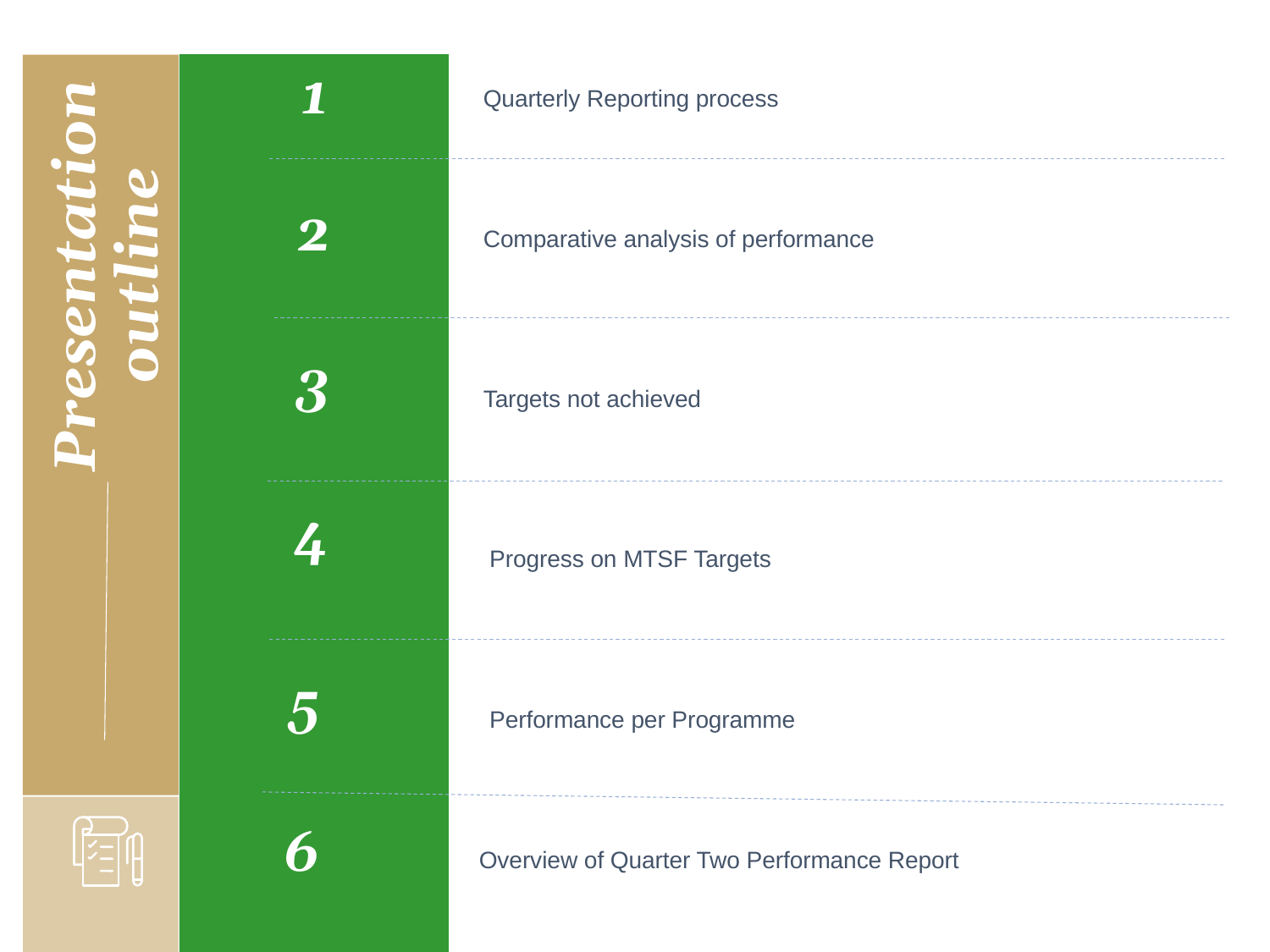

1
Quarterly Reporting process
2
Presentation outline
Comparative analysis of performance
3
Targets not achieved
4
Progress on MTSF Targets
5
Performance per Programme

6
Overview of Quarter Two Performance Report